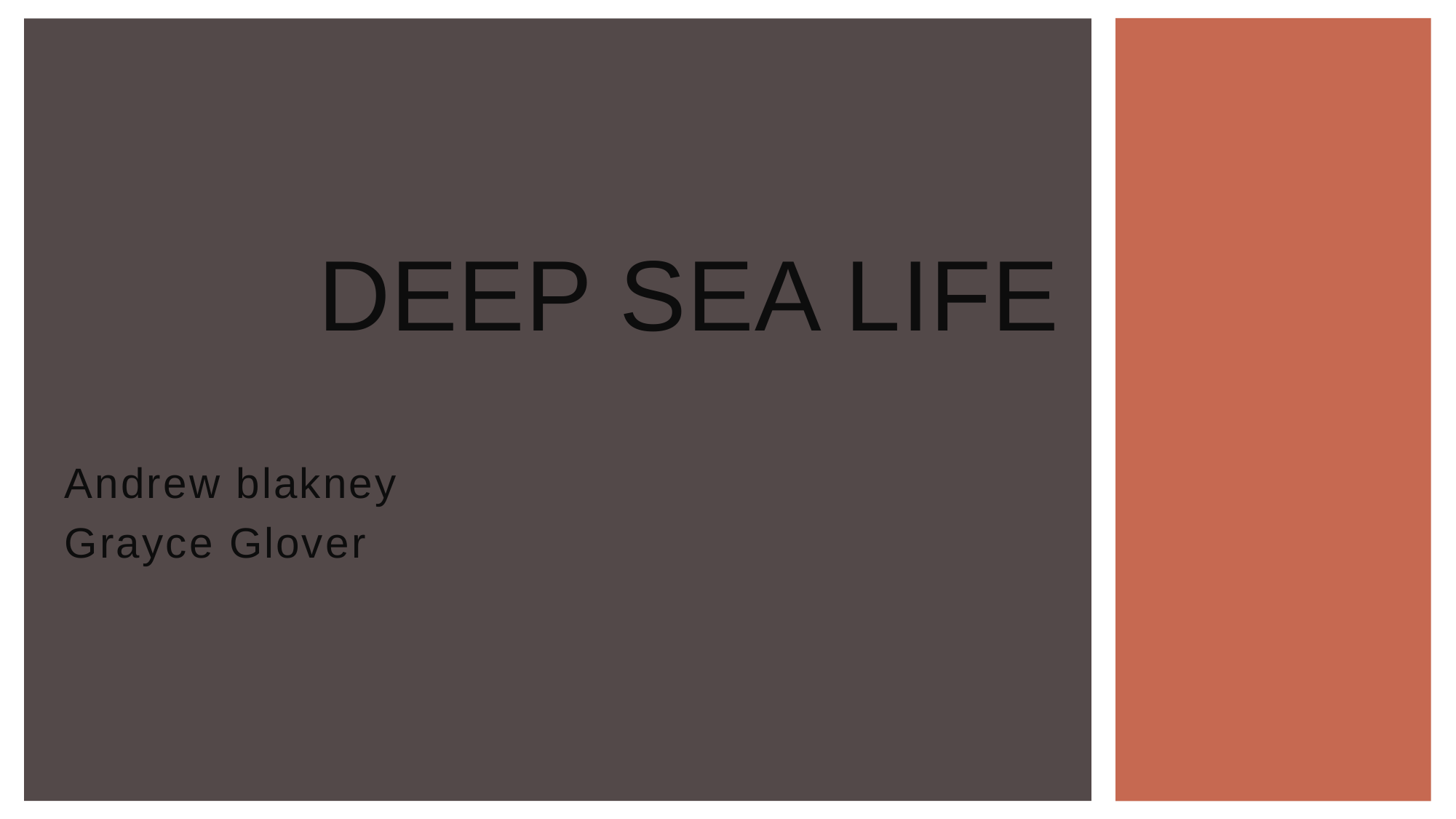

# deep sea life
Andrew blakney
Grayce Glover